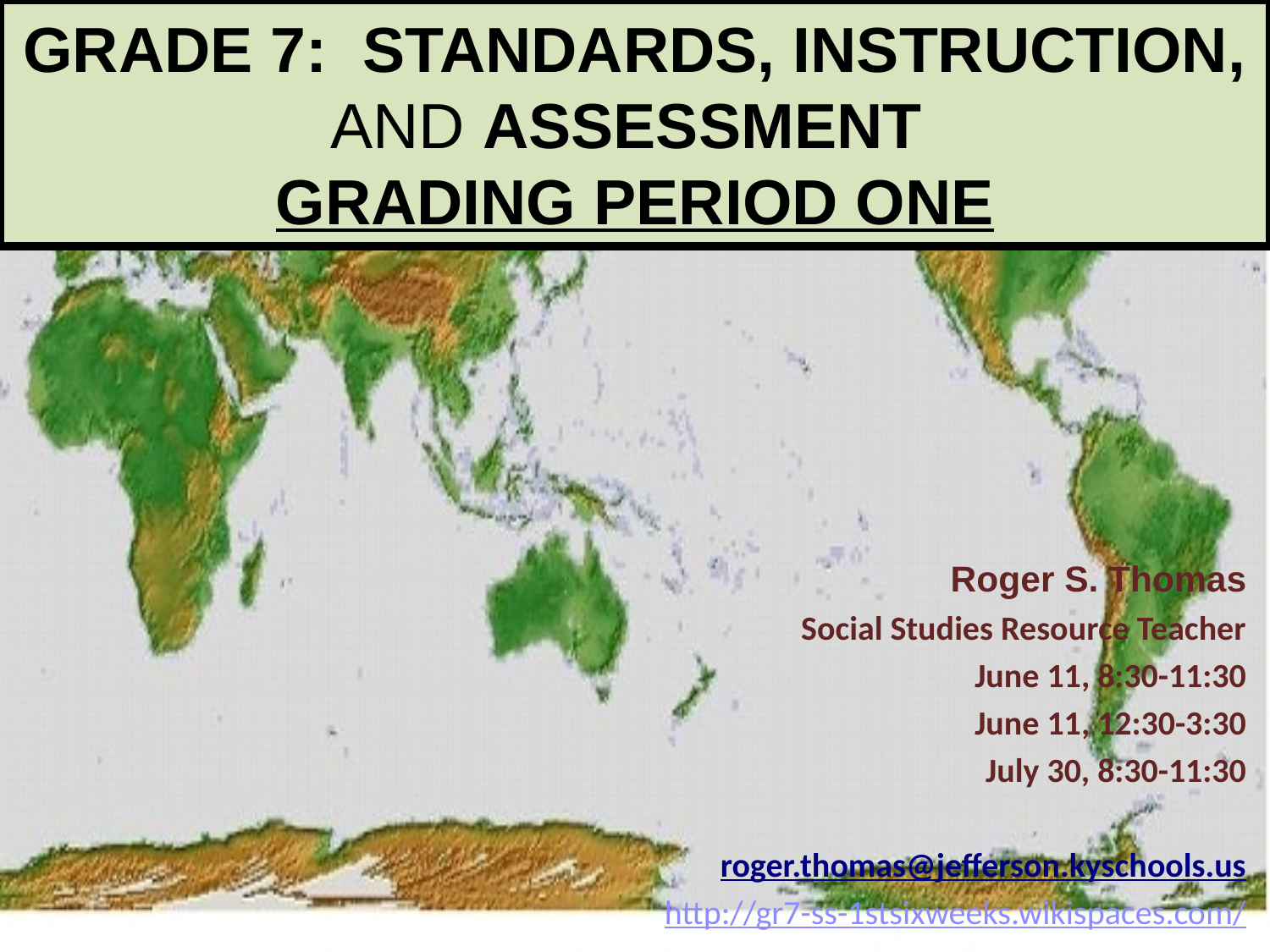

Grade 7:  Standards, Instruction, and Assessment
Grading Period One
Roger S. Thomas
Social Studies Resource Teacher
June 11, 8:30-11:30
June 11, 12:30-3:30
July 30, 8:30-11:30

roger.thomas@jefferson.kyschools.us
http://gr7-ss-1stsixweeks.wikispaces.com/